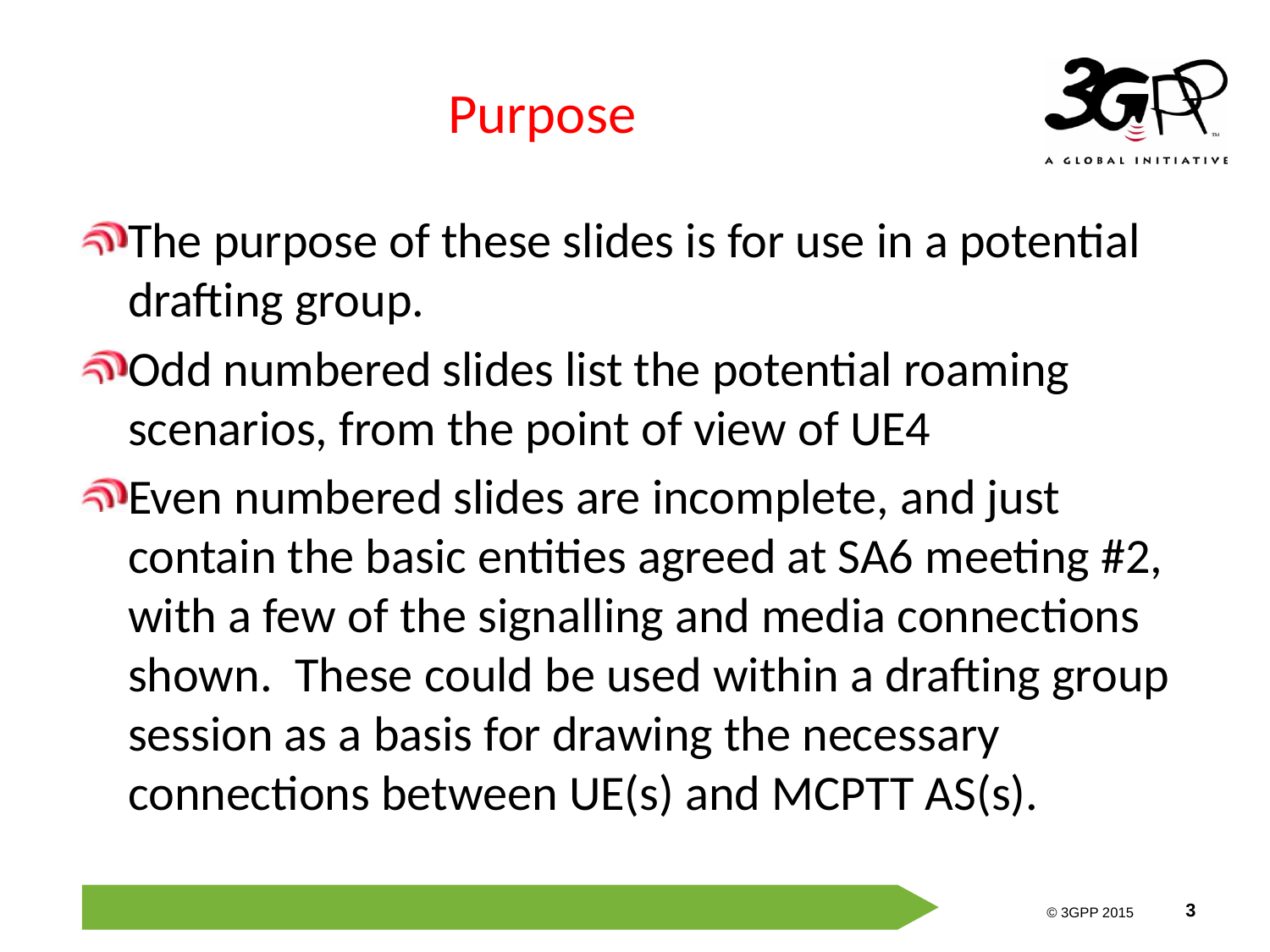

# Purpose
The purpose of these slides is for use in a potential drafting group.
Odd numbered slides list the potential roaming scenarios, from the point of view of UE4
Even numbered slides are incomplete, and just contain the basic entities agreed at SA6 meeting #2, with a few of the signalling and media connections shown.  These could be used within a drafting group session as a basis for drawing the necessary connections between UE(s) and MCPTT AS(s).